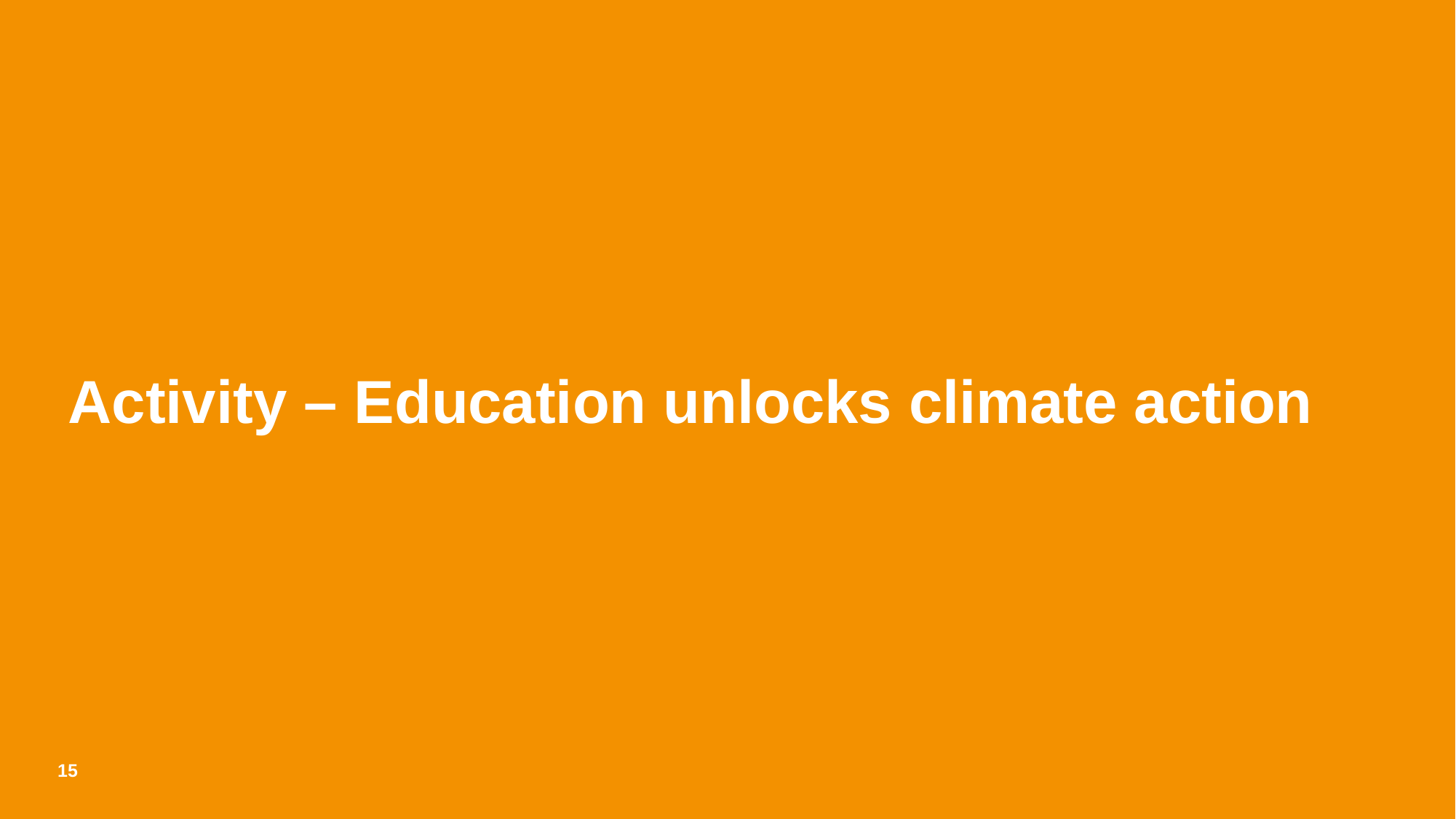

# Activity – Education unlocks climate action
15